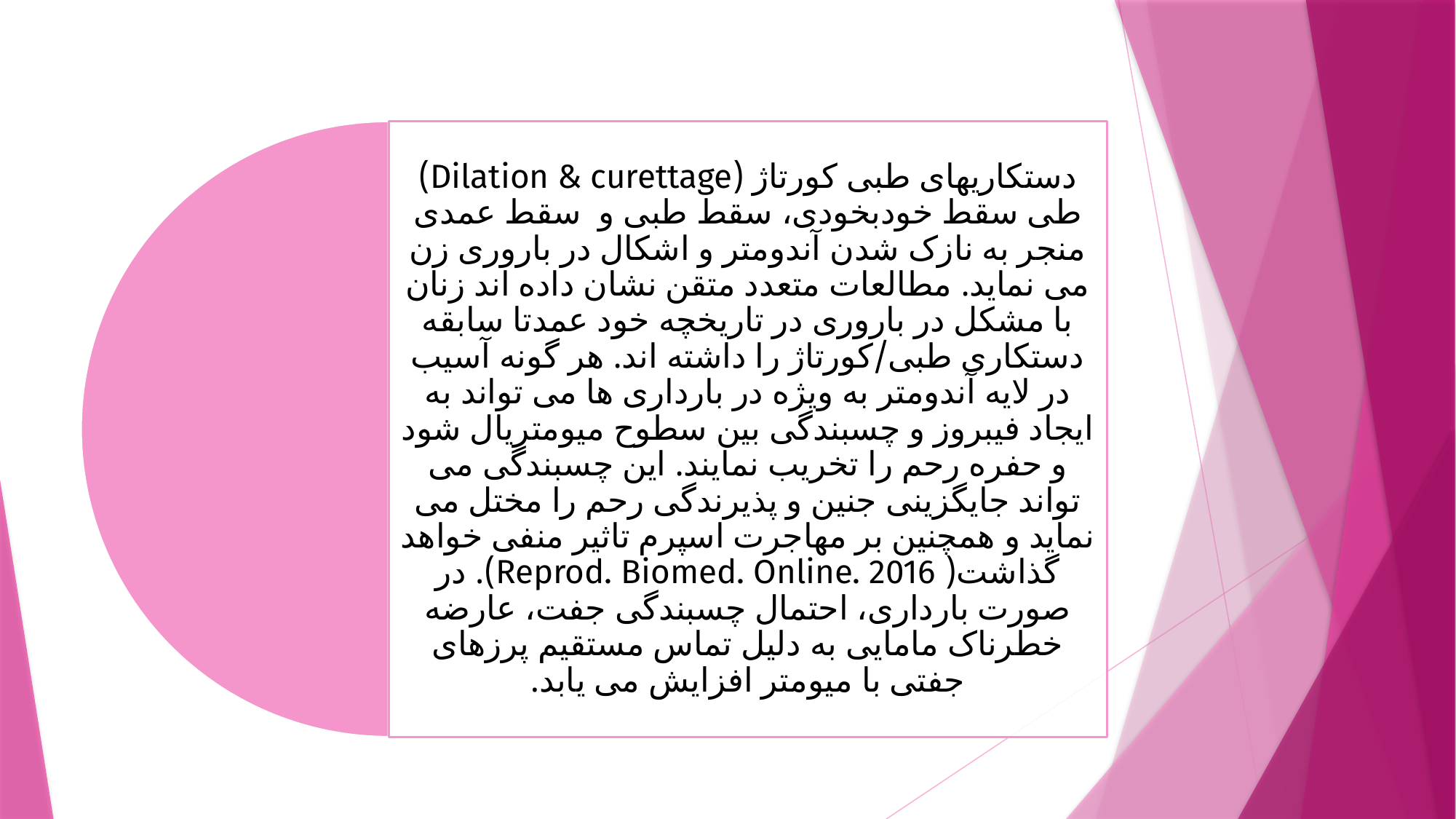

دستکاریهای طبی کورتاژ (Dilation & curettage) طی سقط خودبخودی، سقط طبی و  سقط عمدی منجر به نازک شدن آندومتر و اشکال در باروری زن می نماید. مطالعات متعدد متقن نشان داده اند زنان با مشکل در باروری در تاریخچه خود عمدتا سابقه دستکاری طبی/کورتاژ را داشته اند. هر گونه آسیب در لایه آندومتر به ویژه در بارداری ها می تواند به ایجاد فیبروز و چسبندگی بین سطوح میومتریال شود و حفره رحم را تخریب نمایند. این چسبندگی می تواند جایگزینی جنین و پذیرندگی رحم را مختل می نماید و همچنین بر مهاجرت اسپرم تاثیر منفی خواهد گذاشت( Reprod. Biomed. Online. 2016). در صورت بارداری، احتمال چسبندگی جفت، عارضه خطرناک مامایی به دلیل تماس مستقیم پرزهای جفتی با میومتر افزایش می یابد.